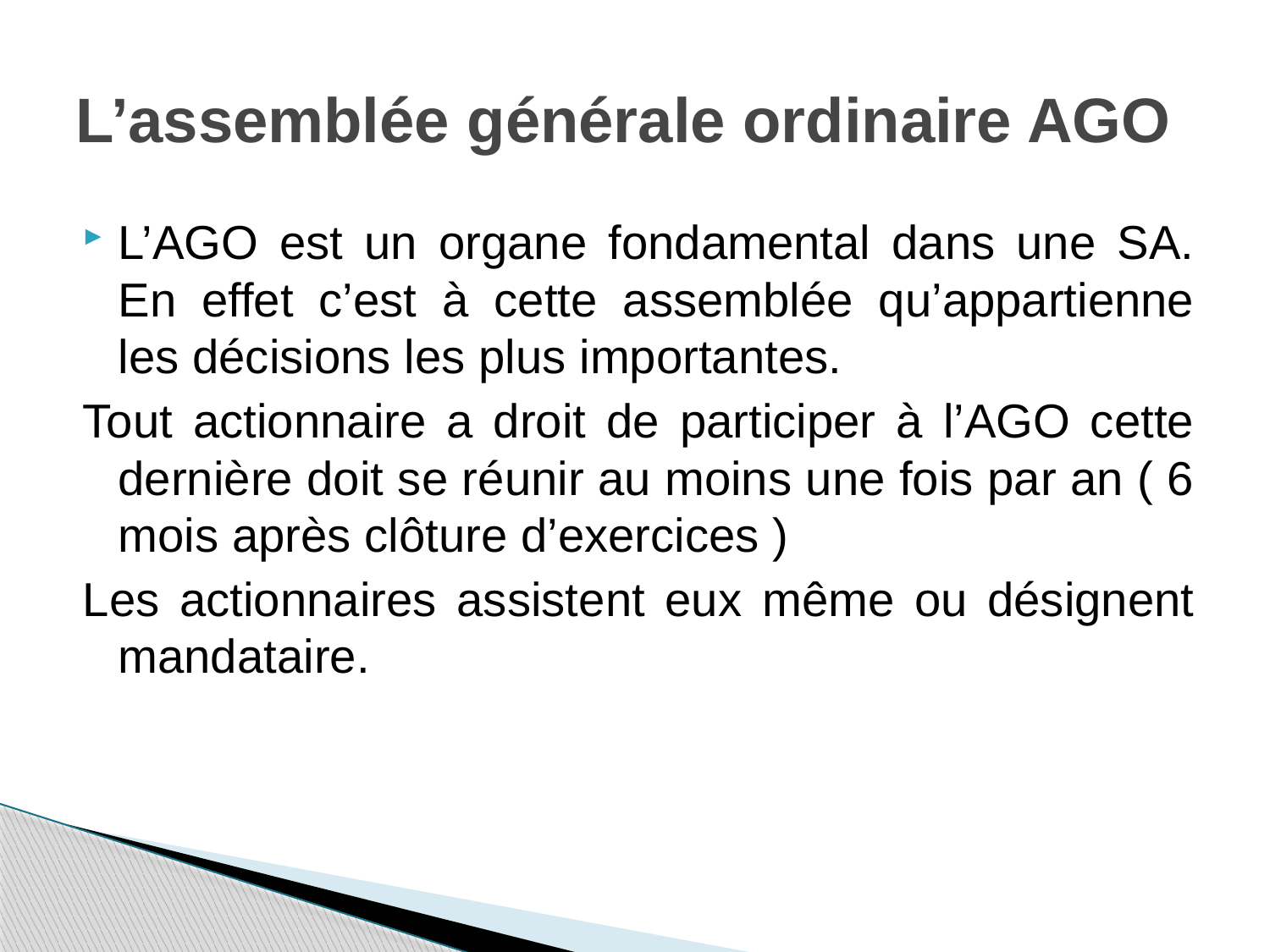

# L’assemblée générale ordinaire AGO
L’AGO est un organe fondamental dans une SA. En effet c’est à cette assemblée qu’appartienne les décisions les plus importantes.
Tout actionnaire a droit de participer à l’AGO cette dernière doit se réunir au moins une fois par an ( 6 mois après clôture d’exercices )
Les actionnaires assistent eux même ou désignent mandataire.